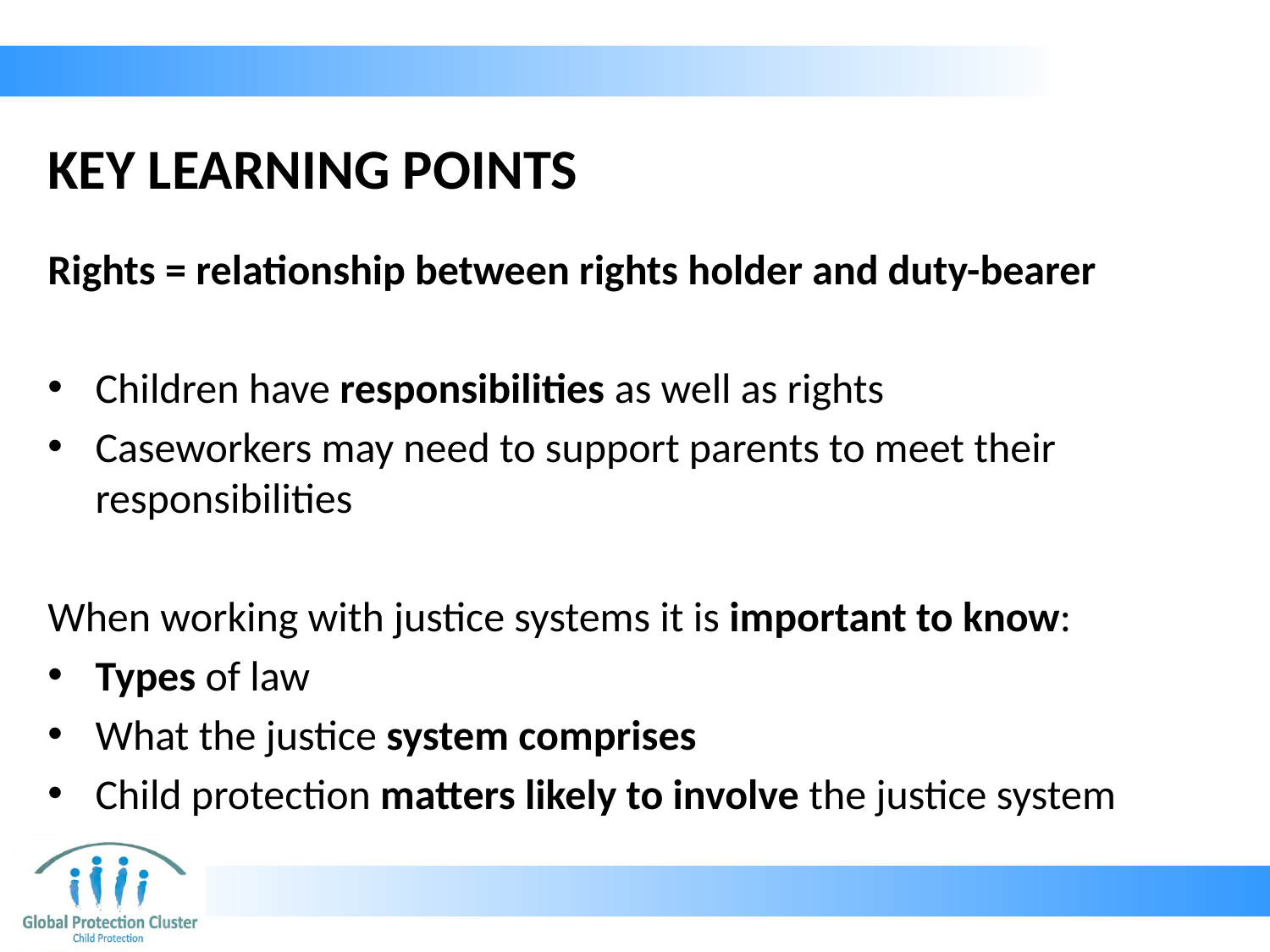

# KEY LEARNING POINTS
Rights = relationship between rights holder and duty-bearer

Children have responsibilities as well as rights
Caseworkers may need to support parents to meet their responsibilities

When working with justice systems it is important to know:
Types of law
What the justice system comprises
Child protection matters likely to involve the justice system